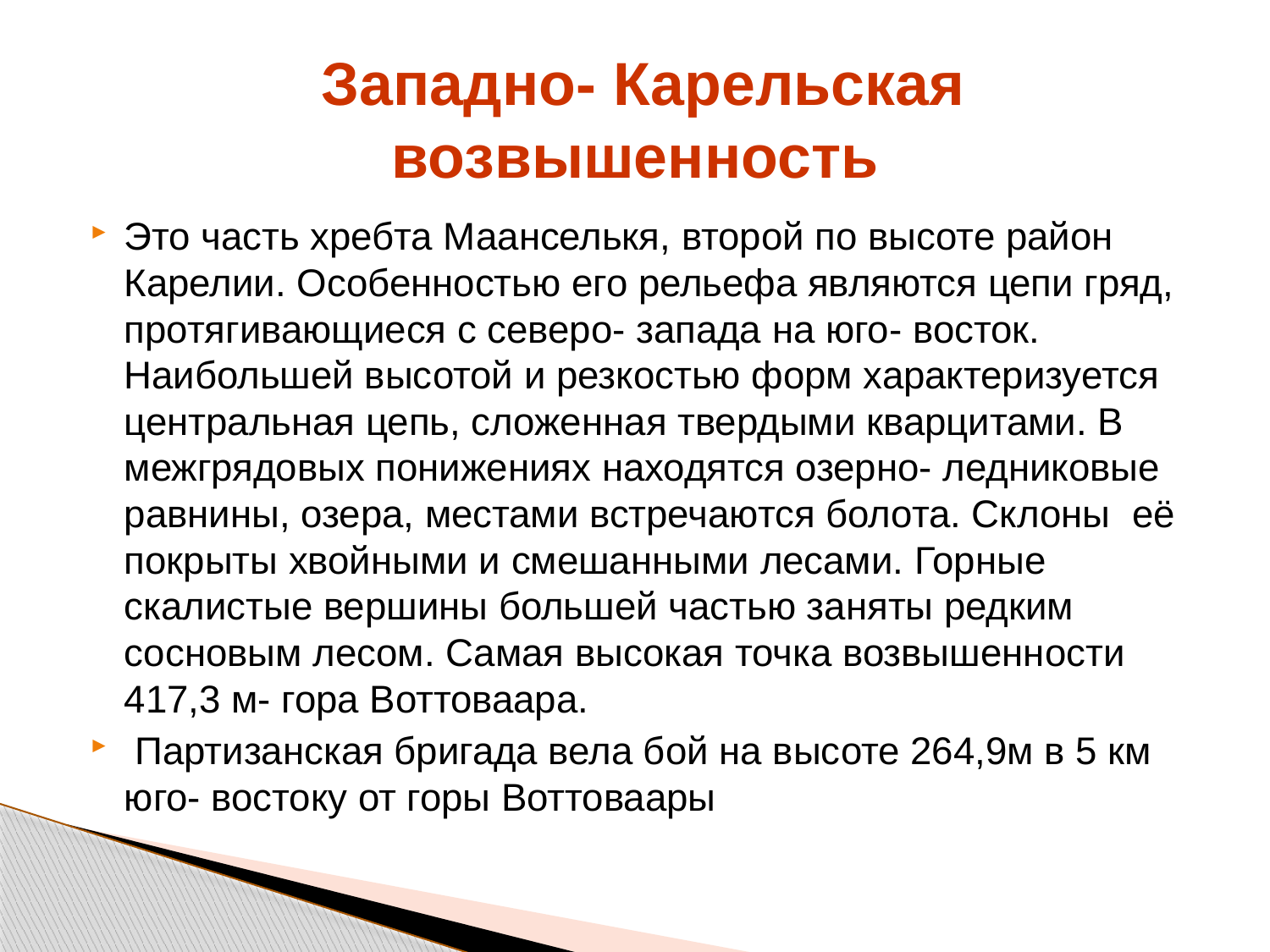

# Западно- Карельская возвышенность
Это часть хребта Маанселькя, второй по высоте район Карелии. Особенностью его рельефа являются цепи гряд, протягивающиеся с северо- запада на юго- восток. Наибольшей высотой и резкостью форм характеризуется центральная цепь, сложенная твердыми кварцитами. В межгрядовых понижениях находятся озерно- ледниковые равнины, озера, местами встречаются болота. Склоны  её покрыты хвойными и смешанными лесами. Горные  скалистые вершины большей частью заняты редким сосновым лесом. Самая высокая точка возвышенности 417,3 м- гора Воттоваара.
 Партизанская бригада вела бой на высоте 264,9м в 5 км юго- востоку от горы Воттоваары